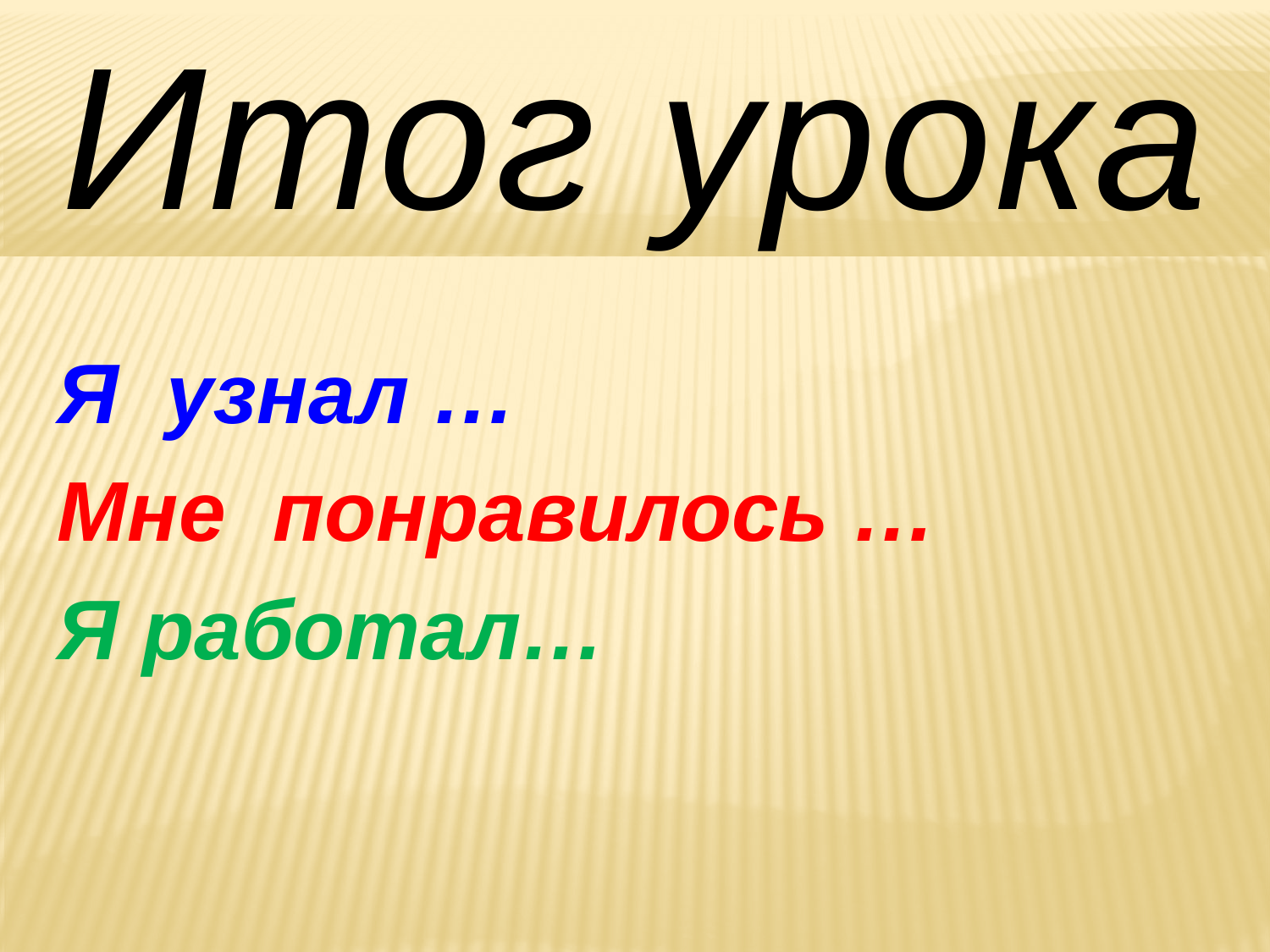

Итог урока

Я  узнал …
Мне  понравилось …
Я работал…